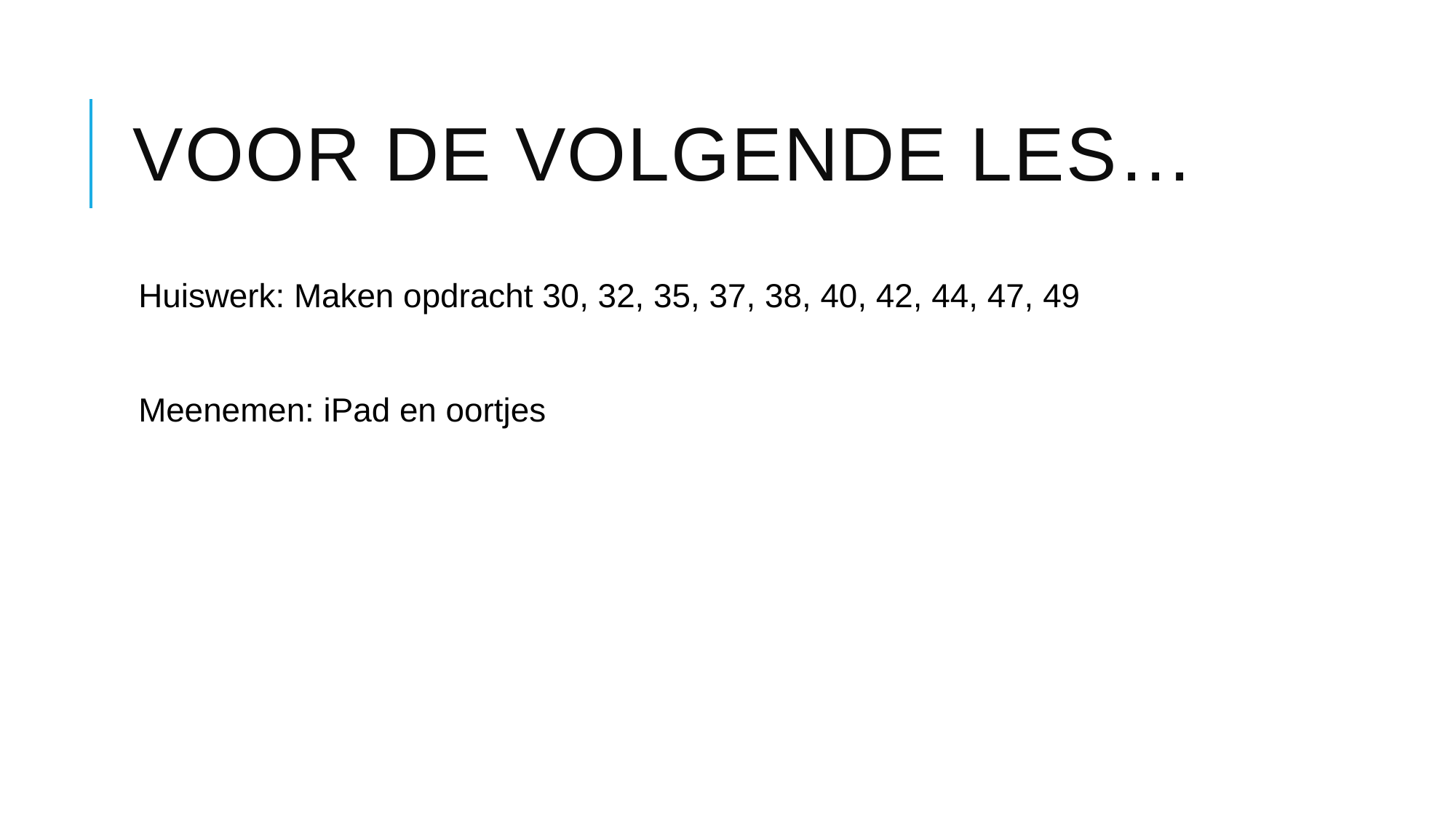

# Voor de volgende les…
Huiswerk: Maken opdracht 30, 32, 35, 37, 38, 40, 42, 44, 47, 49

Meenemen: iPad en oortjes